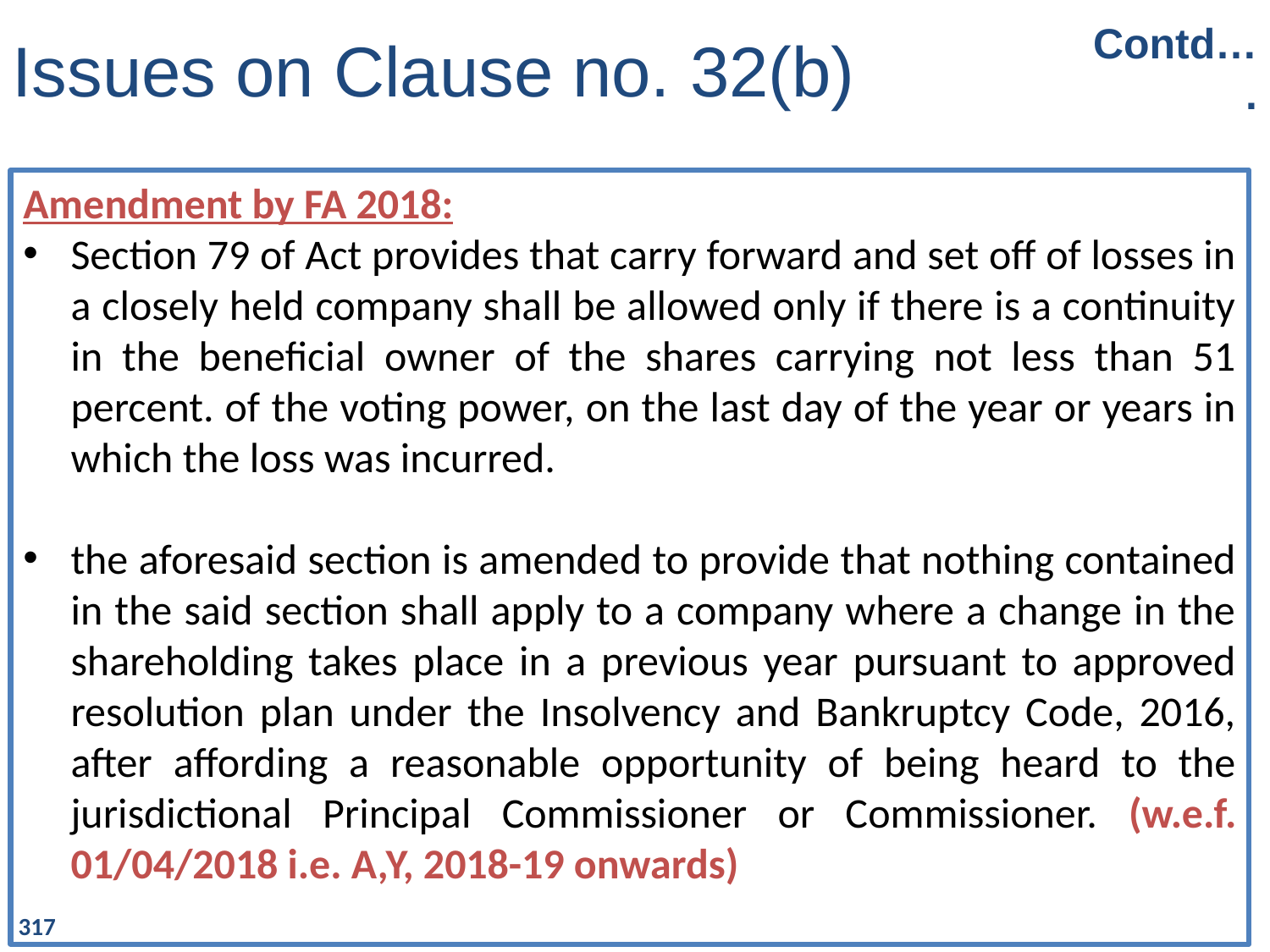

Issues on Clause no. 32(b)
Contd….
Amendment by FA 2018:
Section 79 of Act provides that carry forward and set off of losses in a closely held company shall be allowed only if there is a continuity in the beneficial owner of the shares carrying not less than 51 percent. of the voting power, on the last day of the year or years in which the loss was incurred.

the aforesaid section is amended to provide that nothing contained in the said section shall apply to a company where a change in the shareholding takes place in a previous year pursuant to approved resolution plan under the Insolvency and Bankruptcy Code, 2016, after affording a reasonable opportunity of being heard to the jurisdictional Principal Commissioner or Commissioner. (w.e.f. 01/04/2018 i.e. A,Y, 2018-19 onwards)

317